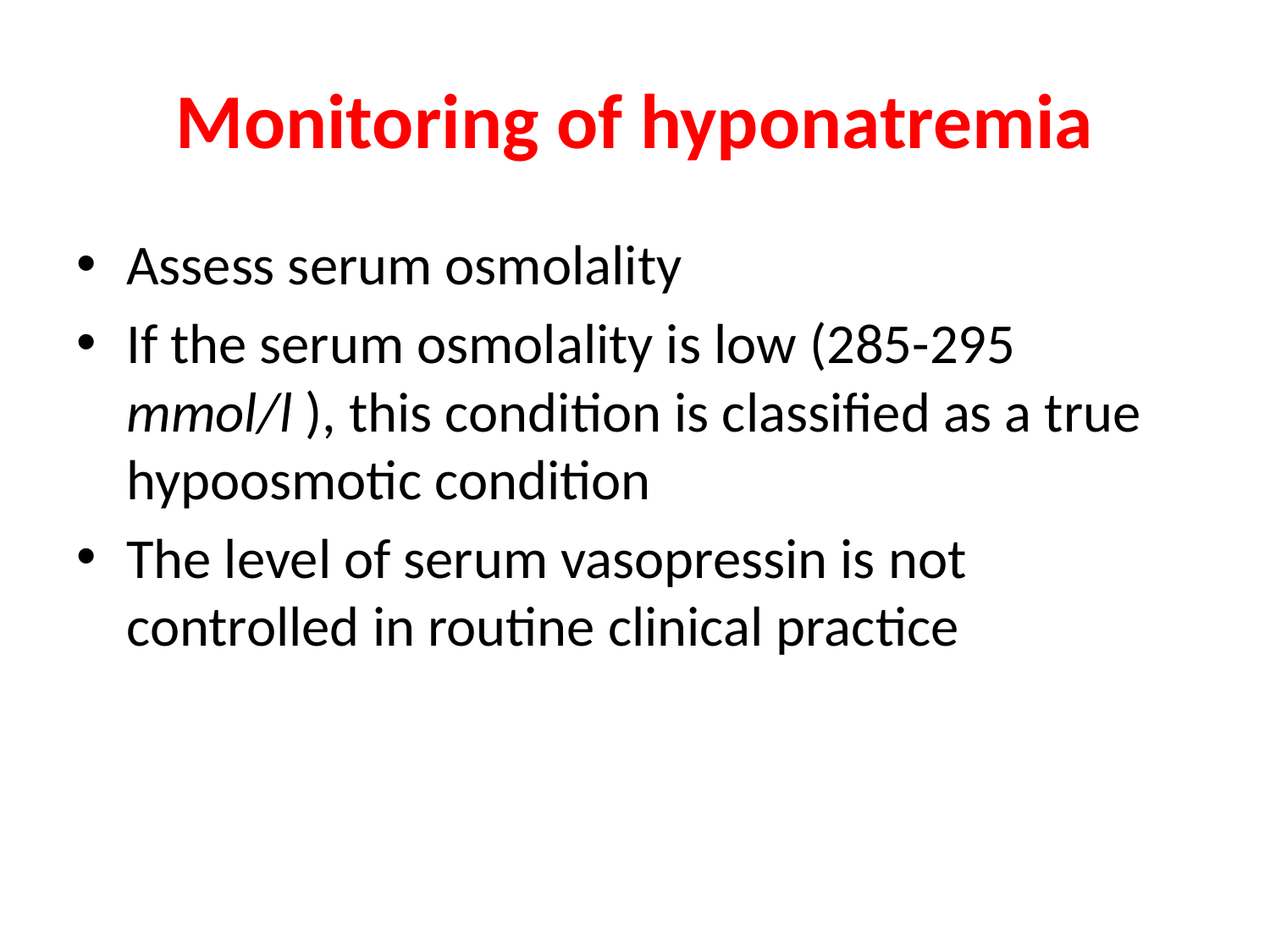

# Monitoring of hyponatremia
Assess serum osmolality
If the serum osmolality is low (285-295 mmol/l ), this condition is classified as a true hypoosmotic condition
The level of serum vasopressin is not controlled in routine clinical practice